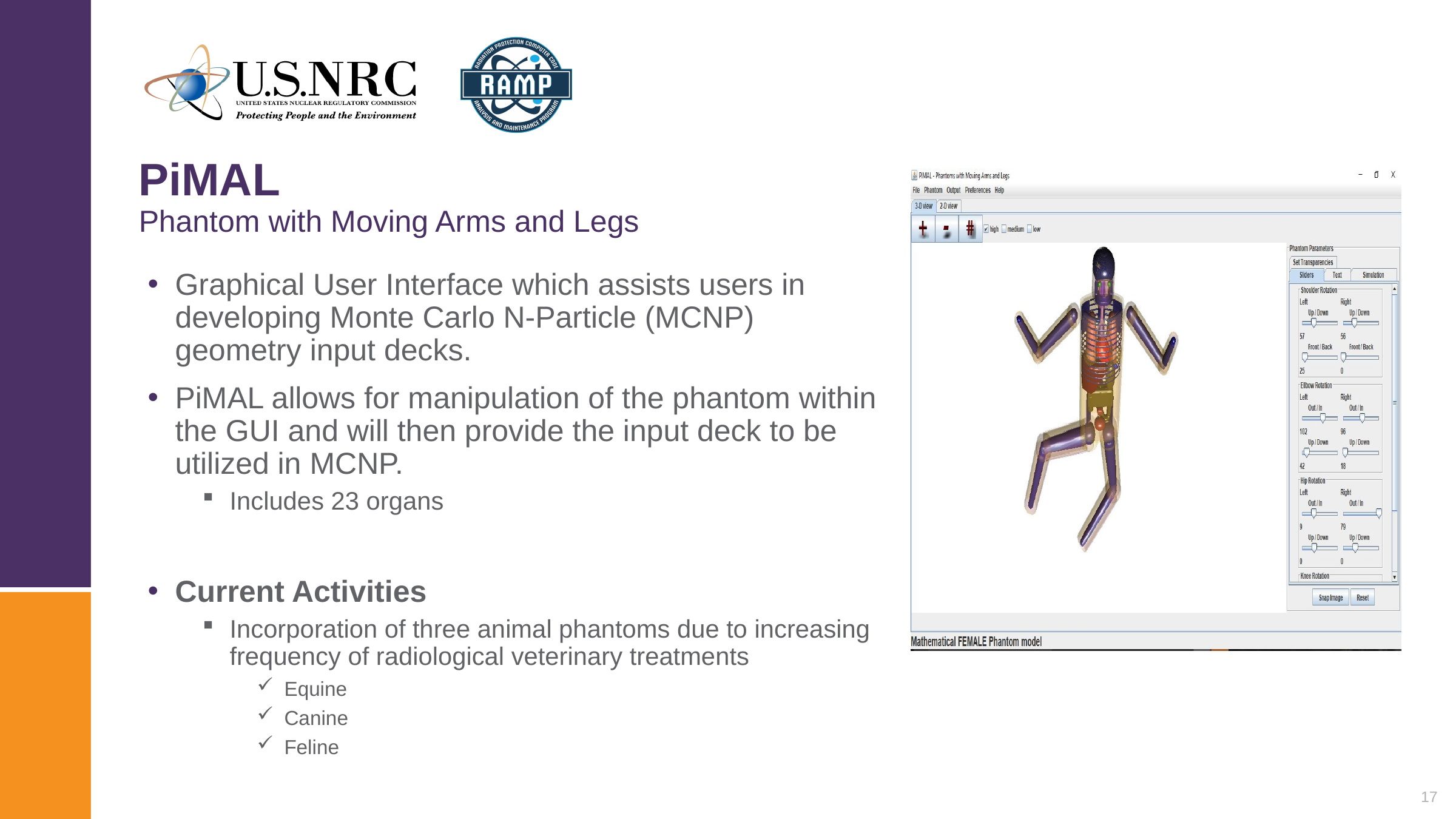

# PiMAL Phantom with Moving Arms and Legs

Graphical User Interface which assists users in developing Monte Carlo N-Particle (MCNP) geometry input decks.
PiMAL allows for manipulation of the phantom within the GUI and will then provide the input deck to be utilized in MCNP.
Includes 23 organs

Current Activities
Incorporation of three animal phantoms due to increasing frequency of radiological veterinary treatments
Equine
Canine
Feline
17